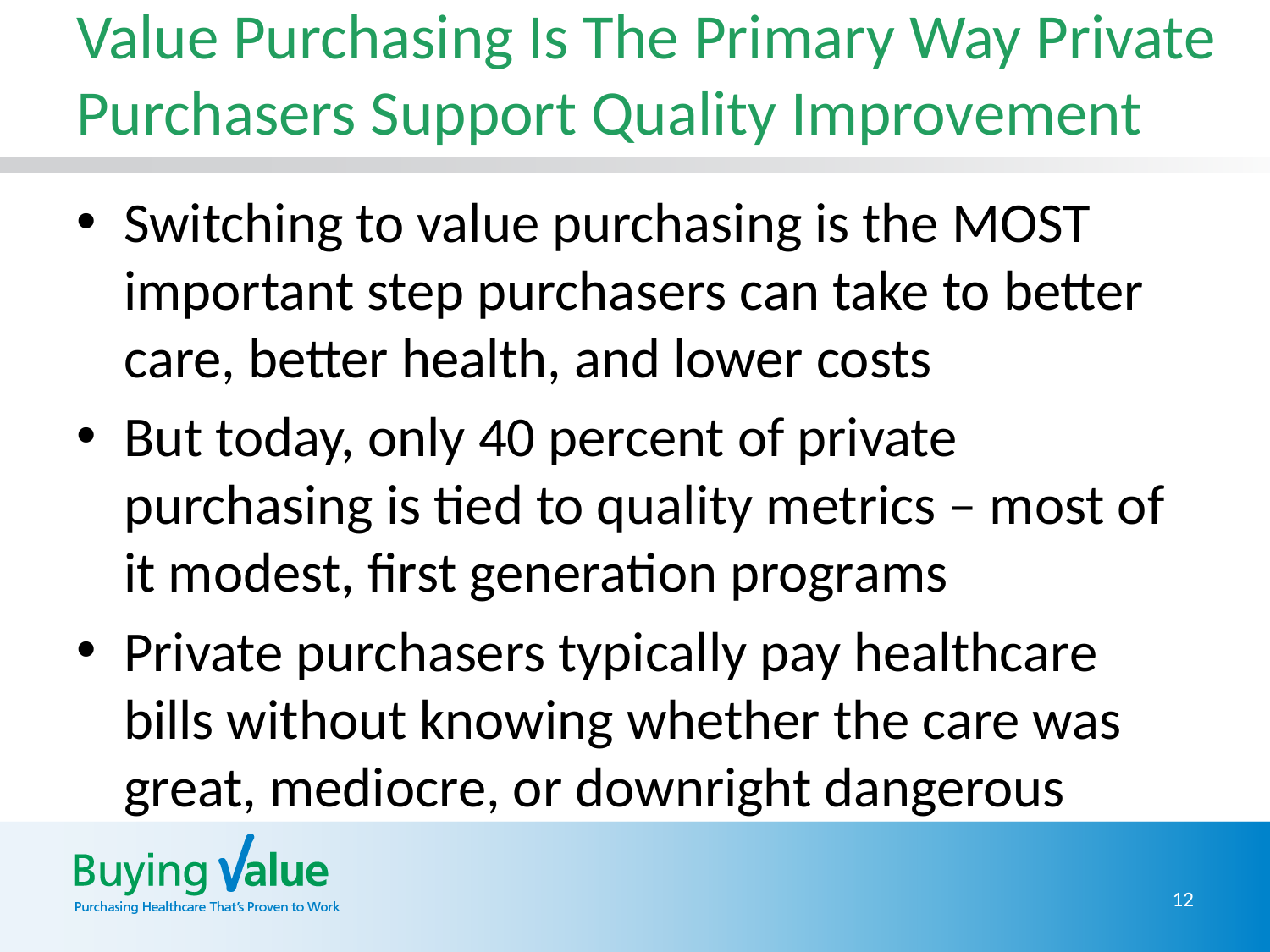

# Value Purchasing Is The Primary Way Private Purchasers Support Quality Improvement
Switching to value purchasing is the MOST important step purchasers can take to better care, better health, and lower costs
But today, only 40 percent of private purchasing is tied to quality metrics – most of it modest, first generation programs
Private purchasers typically pay healthcare bills without knowing whether the care was great, mediocre, or downright dangerous
12